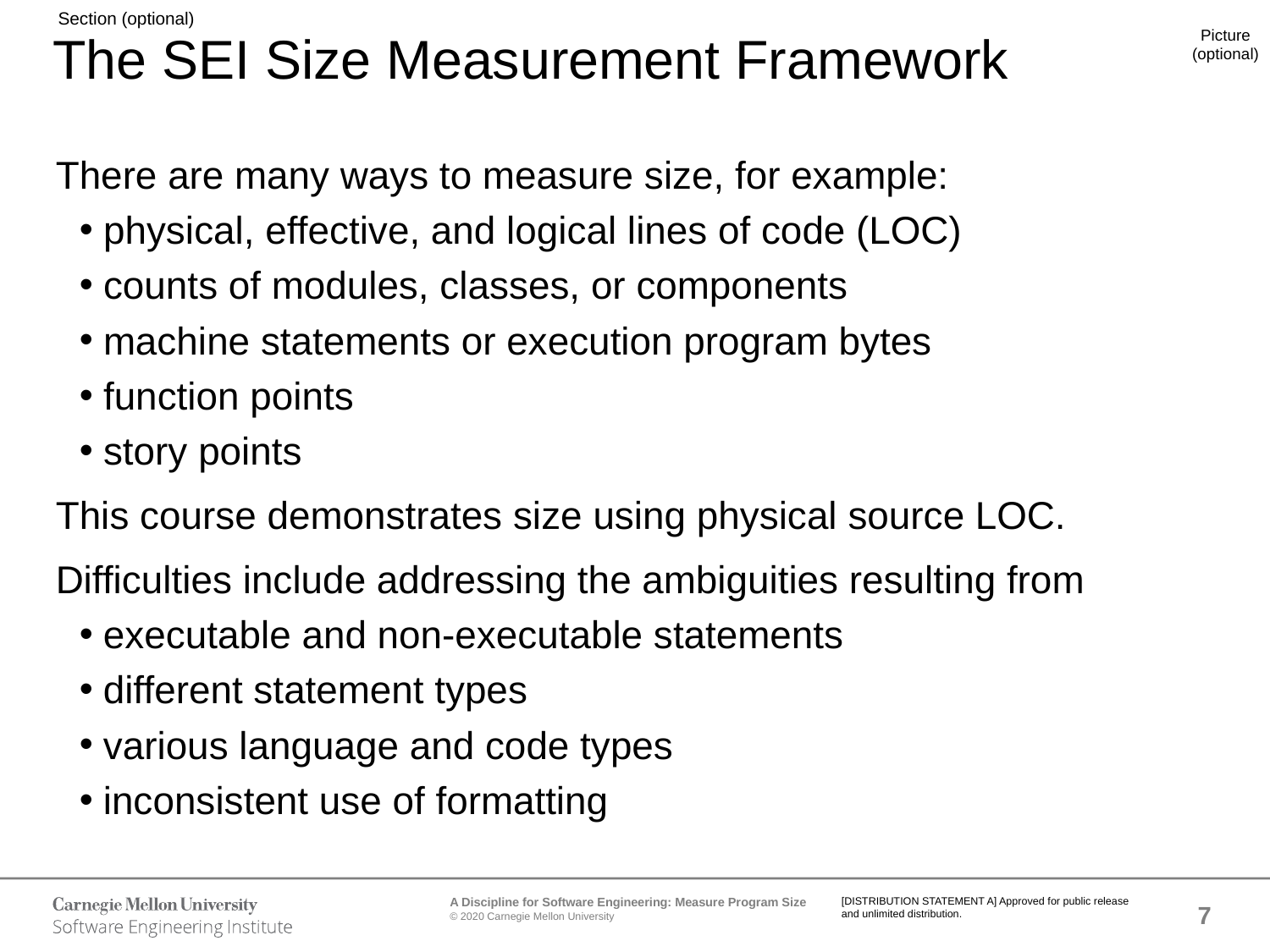

# The SEI Size Measurement Framework
There are many ways to measure size, for example:
physical, effective, and logical lines of code (LOC)
counts of modules, classes, or components
machine statements or execution program bytes
function points
story points
This course demonstrates size using physical source LOC.
Difficulties include addressing the ambiguities resulting from
executable and non-executable statements
different statement types
various language and code types
inconsistent use of formatting